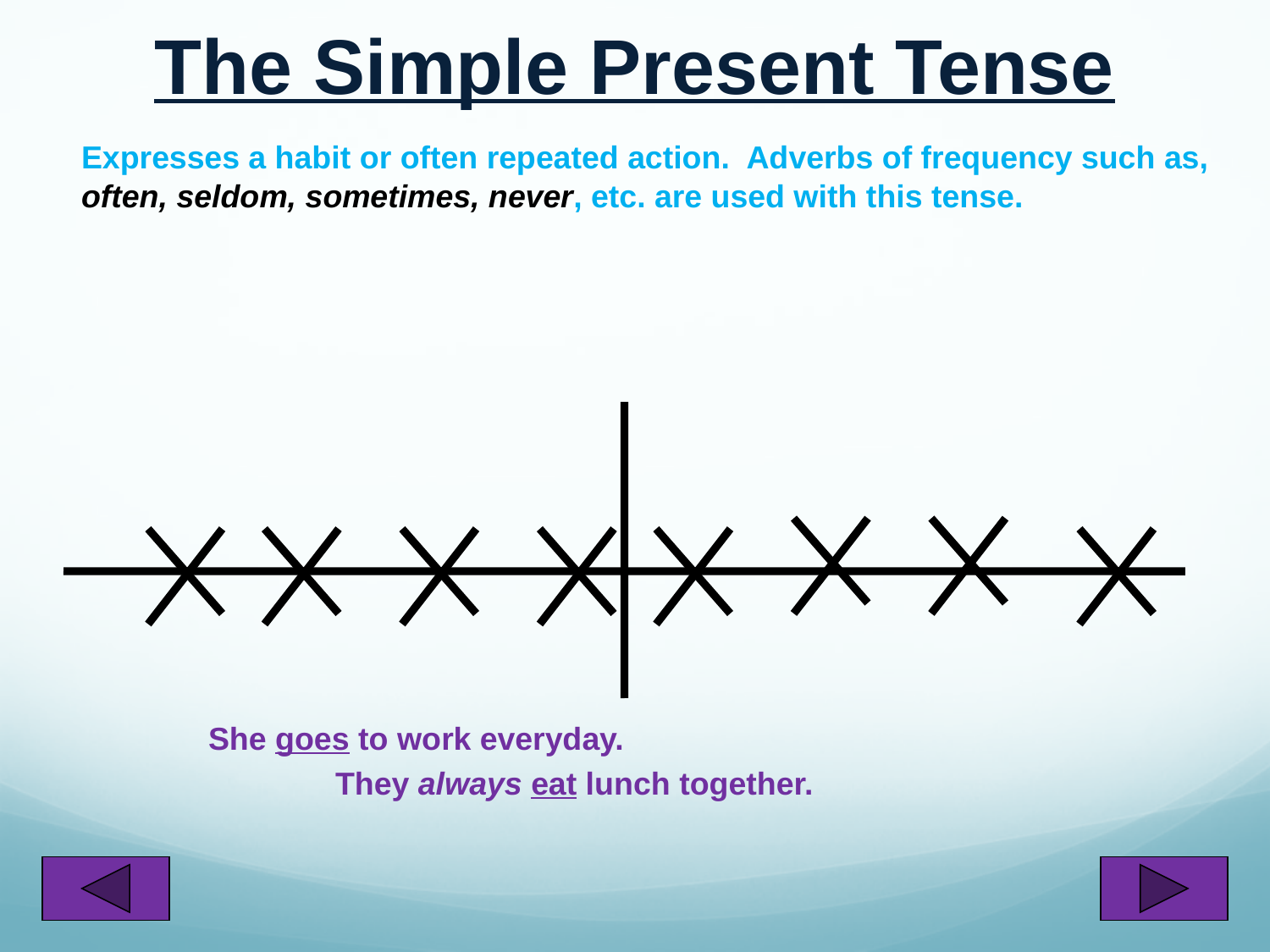

The Simple Present Tense
    	Expresses a habit or often repeated action.  Adverbs of frequency such as, often, seldom, sometimes, never, etc. are used with this tense.

    	She goes to work everyday.
		They always eat lunch together.